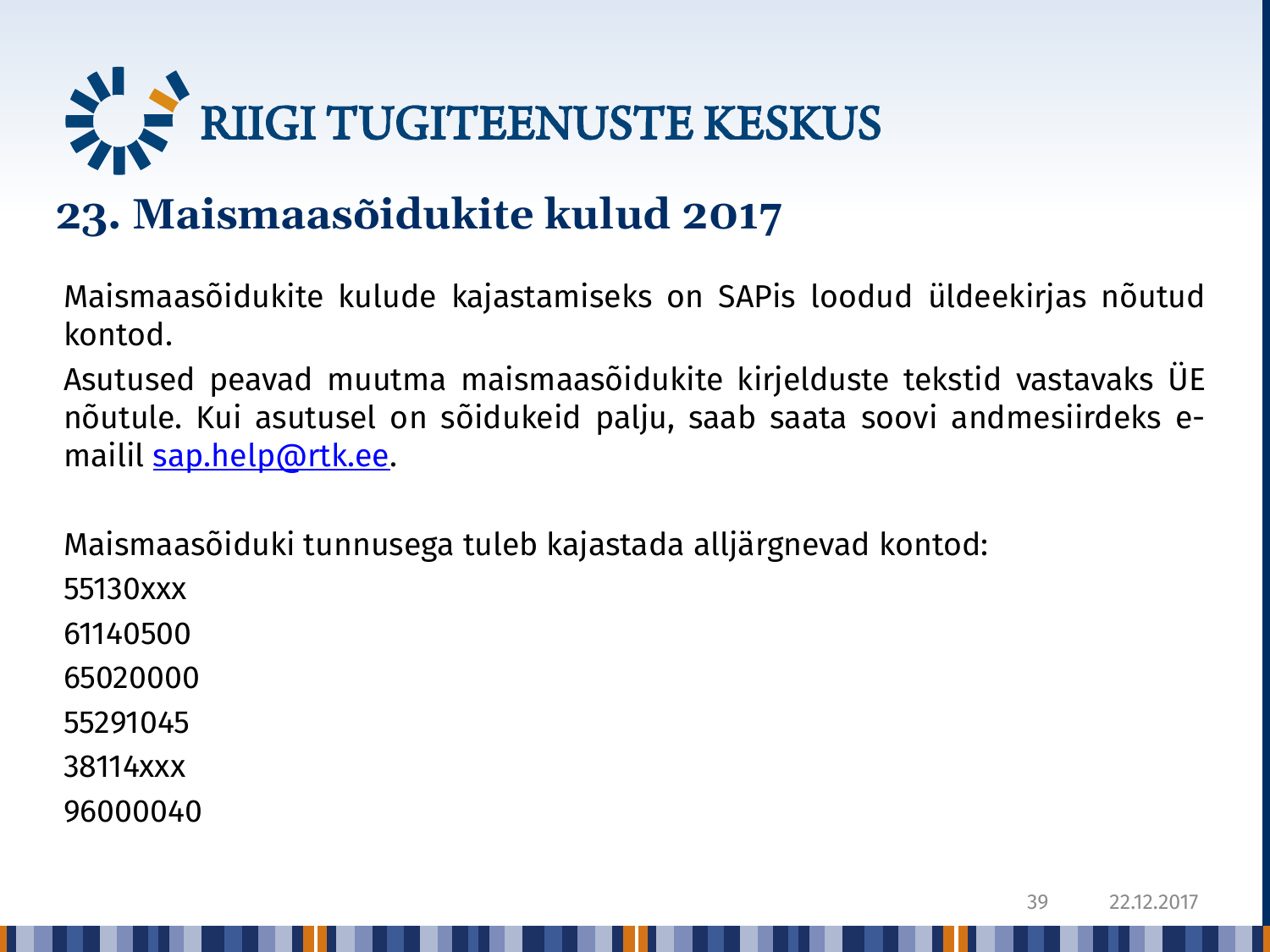

# 23. Maismaasõidukite kulud 2017
Maismaasõidukite kulude kajastamiseks on SAPis loodud üldeekirjas nõutud kontod.
Asutused peavad muutma maismaasõidukite kirjelduste tekstid vastavaks ÜE nõutule. Kui asutusel on sõidukeid palju, saab saata soovi andmesiirdeks e-mailil sap.help@rtk.ee.

Maismaasõiduki tunnusega tuleb kajastada alljärgnevad kontod:
55130xxx
61140500
65020000
55291045
38114xxx
96000040

39
22.12.2017